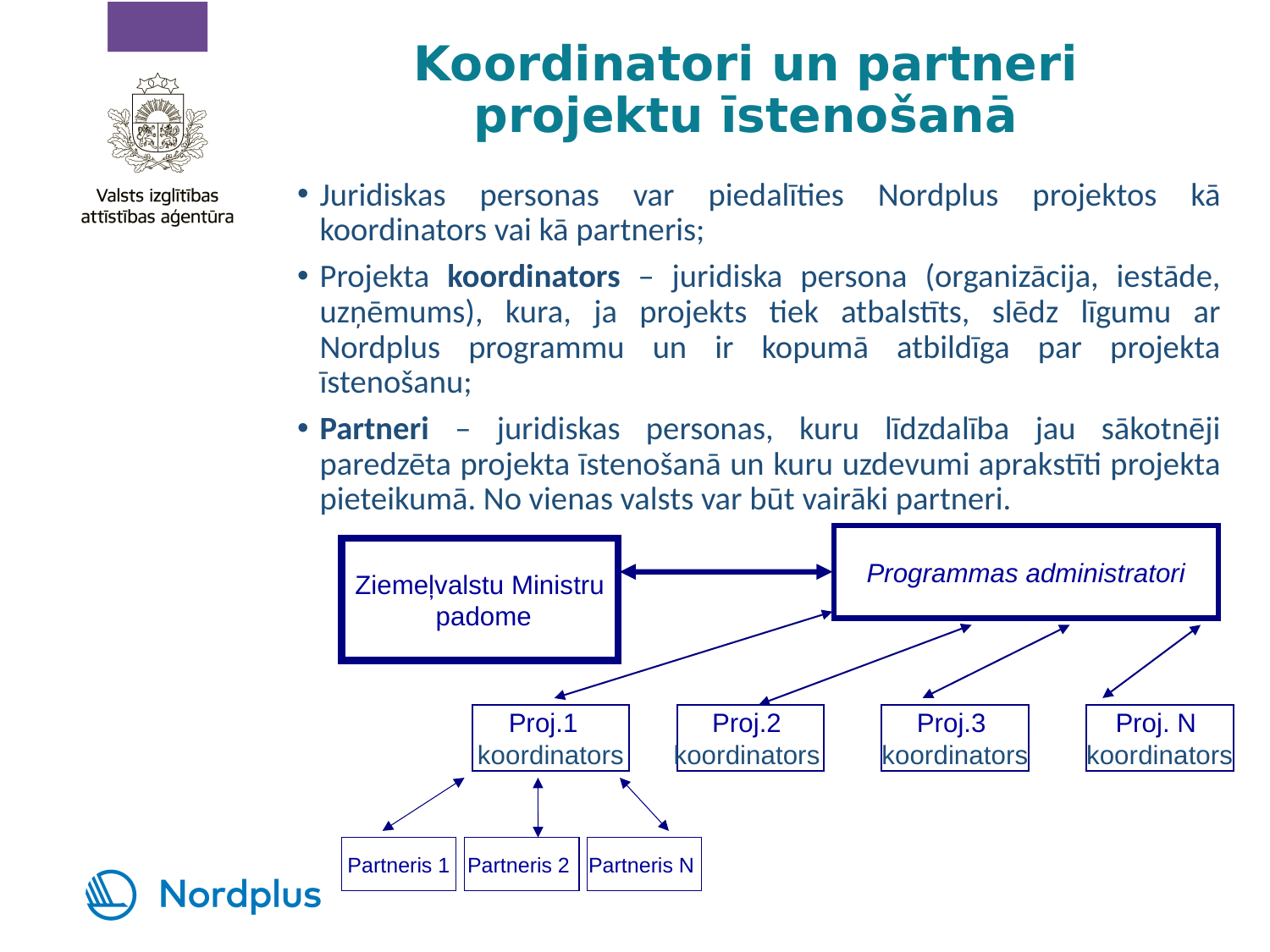

# Koordinatori un partneri projektu īstenošanā
Juridiskas personas var piedalīties Nordplus projektos kā koordinators vai kā partneris;
Projekta koordinators – juridiska persona (organizācija, iestāde, uzņēmums), kura, ja projekts tiek atbalstīts, slēdz līgumu ar Nordplus programmu un ir kopumā atbildīga par projekta īstenošanu;
Partneri – juridiskas personas, kuru līdzdalība jau sākotnēji paredzēta projekta īstenošanā un kuru uzdevumi aprakstīti projekta pieteikumā. No vienas valsts var būt vairāki partneri.

Programmas administratori
Ziemeļvalstu Ministru
 padome

Proj.1
koordinators
Proj.2
koordinators
Proj.3
koordinators
Proj. N
koordinators

Partneris 1
Partneris 2
Partneris N